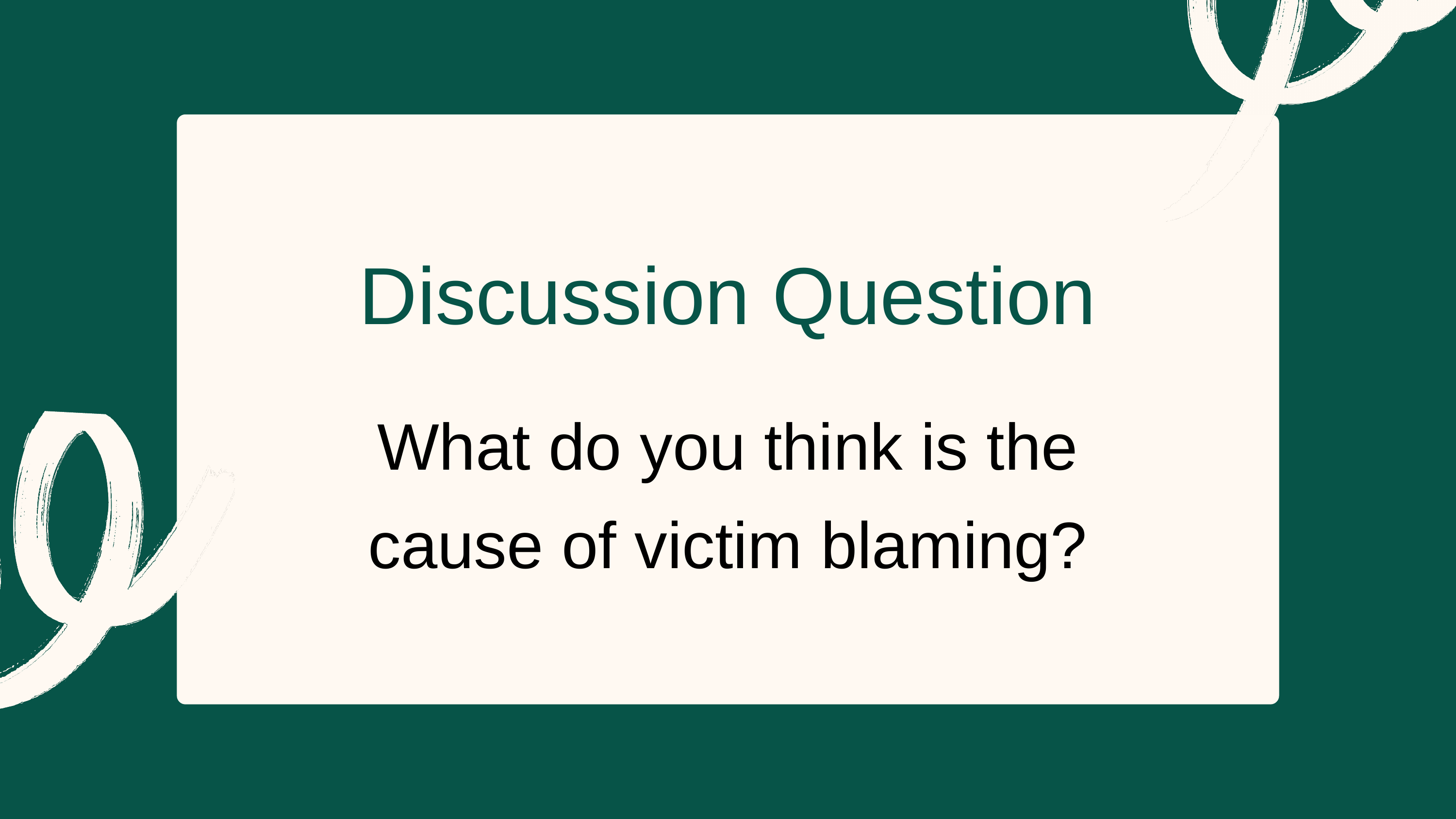

Discussion Question
What do you think is the cause of victim blaming?